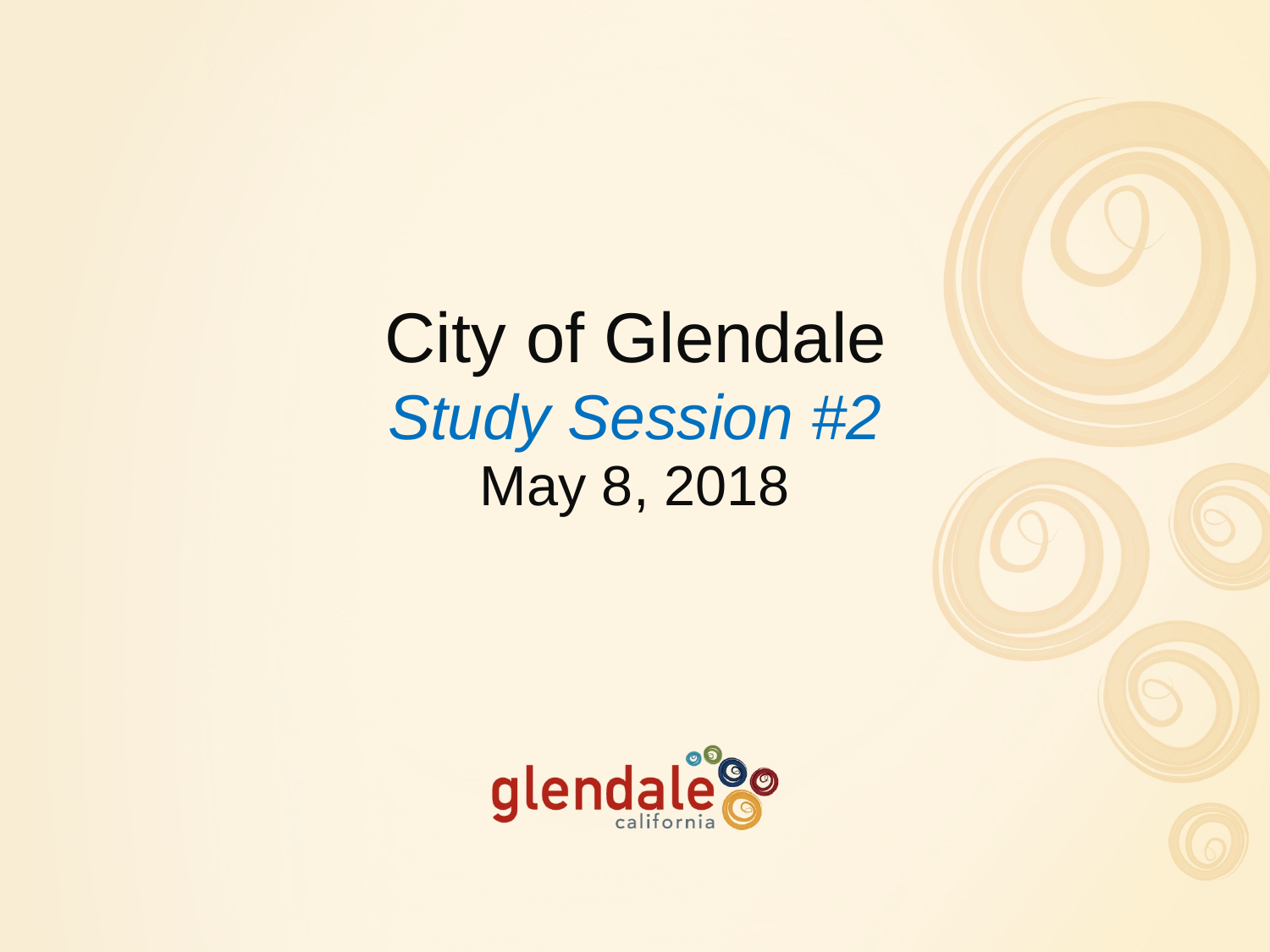

# City of Glendale
Study Session #2
May 8, 2018